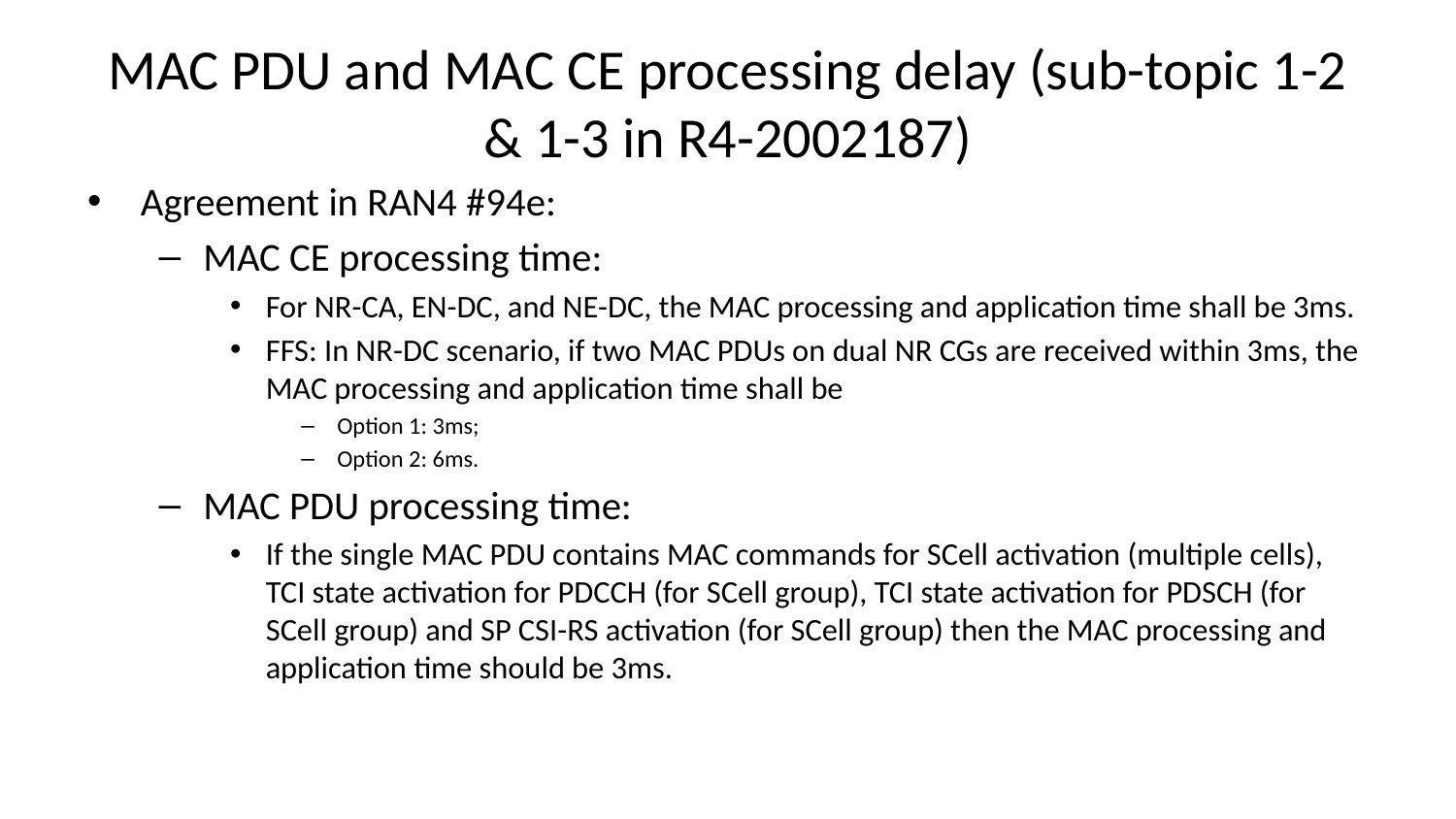

# MAC PDU and MAC CE processing delay (sub-topic 1-2 & 1-3 in R4-2002187)
Agreement in RAN4 #94e:
MAC CE processing time:
For NR-CA, EN-DC, and NE-DC, the MAC processing and application time shall be 3ms.
FFS: In NR-DC scenario, if two MAC PDUs on dual NR CGs are received within 3ms, the MAC processing and application time shall be
Option 1: 3ms;
Option 2: 6ms.
MAC PDU processing time:
If the single MAC PDU contains MAC commands for SCell activation (multiple cells), TCI state activation for PDCCH (for SCell group), TCI state activation for PDSCH (for SCell group) and SP CSI-RS activation (for SCell group) then the MAC processing and application time should be 3ms.